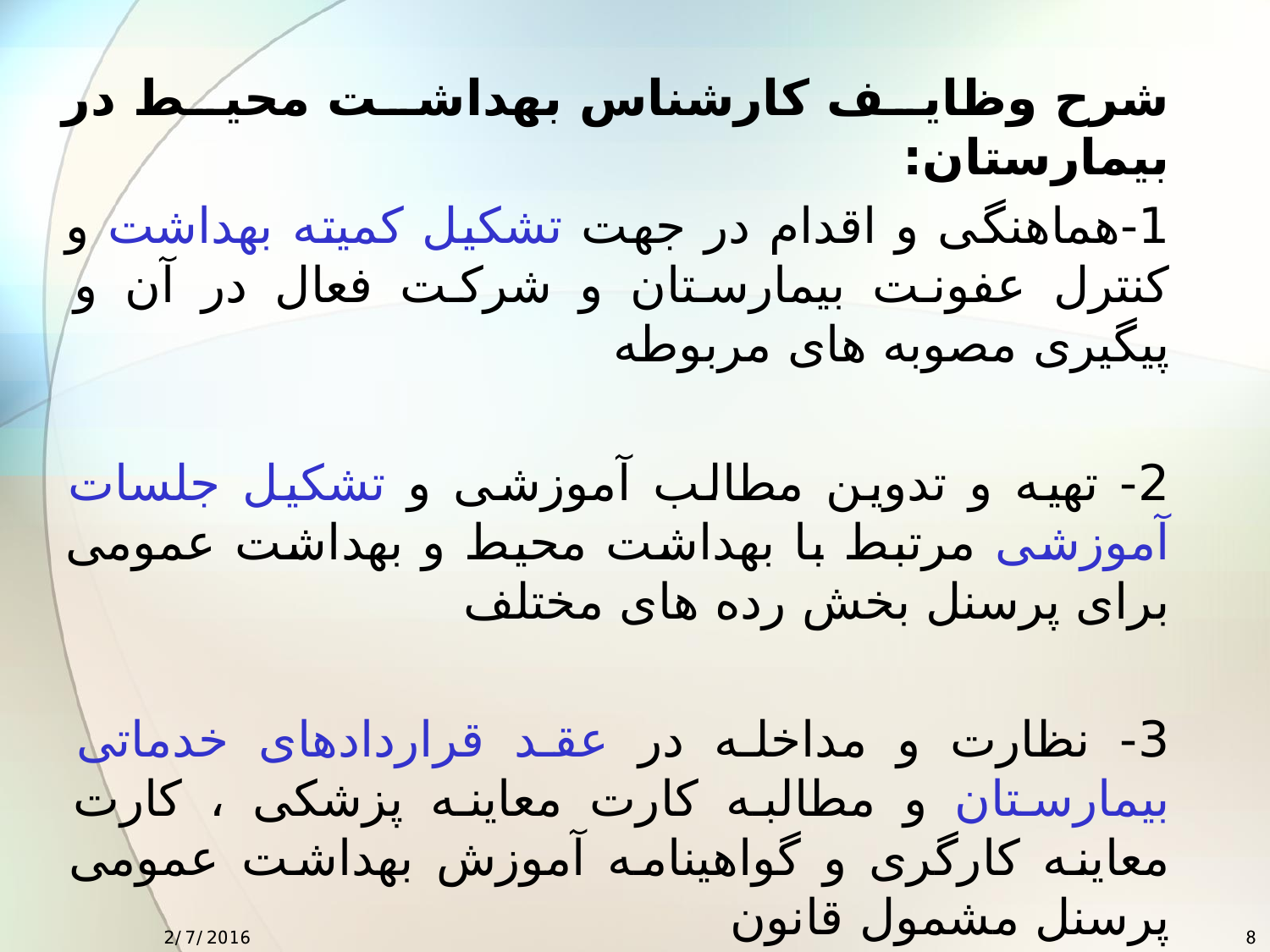

شرح وظایف کارشناس بهداشت محیط در بیمارستان:
1-هماهنگی و اقدام در جهت تشكیل كمیته بهداشت و كنترل عفونت بیمارستان و شركت فعال در آن و پیگیری مصوبه های مربوطه

2- تهیه و تدوین مطالب آموزشی و تشكیل جلسات آموزشی مرتبط با بهداشت محیط و بهداشت عمومی برای پرسنل بخش رده های مختلف

3- نظارت و مداخله در عقد قراردادهای خدماتی بیمارستان و مطالبه كارت معاینه پزشكی ، كارت معاینه كارگری و گواهینامه آموزش بهداشت عمومی پرسنل مشمول قانون
4- بررسی وضعیت آب مورد مصرف بیمارستان ( شبكه عمومی ، شبكه خصوصی ) و تشكیل پرونده مربوط به آن

2/7/2016
8